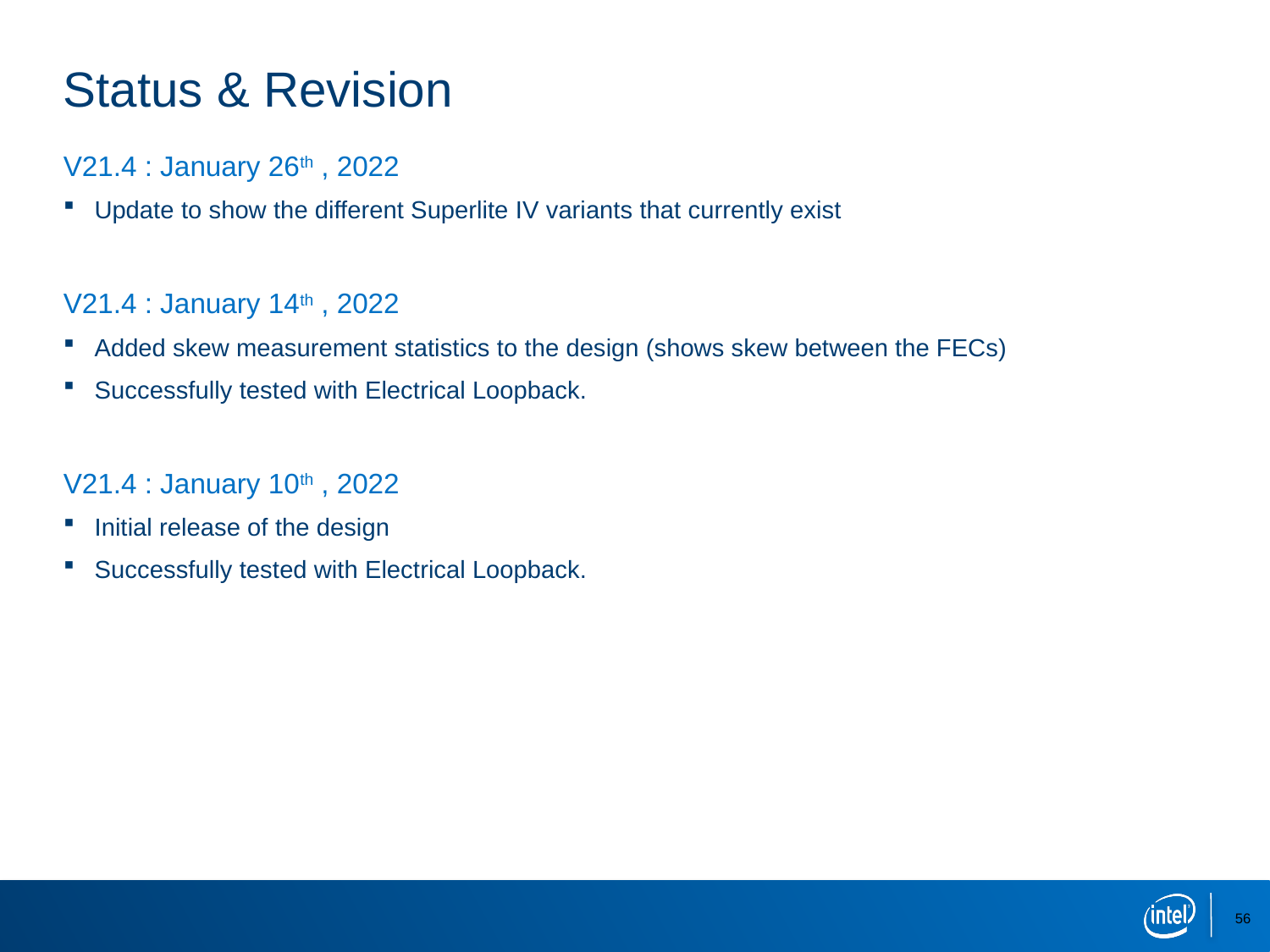

# Status & Revision
V21.4 : January 26th , 2022
Update to show the different Superlite IV variants that currently exist

V21.4 : January 14th , 2022
Added skew measurement statistics to the design (shows skew between the FECs)
Successfully tested with Electrical Loopback.

V21.4 : January 10th , 2022
Initial release of the design
Successfully tested with Electrical Loopback.

56